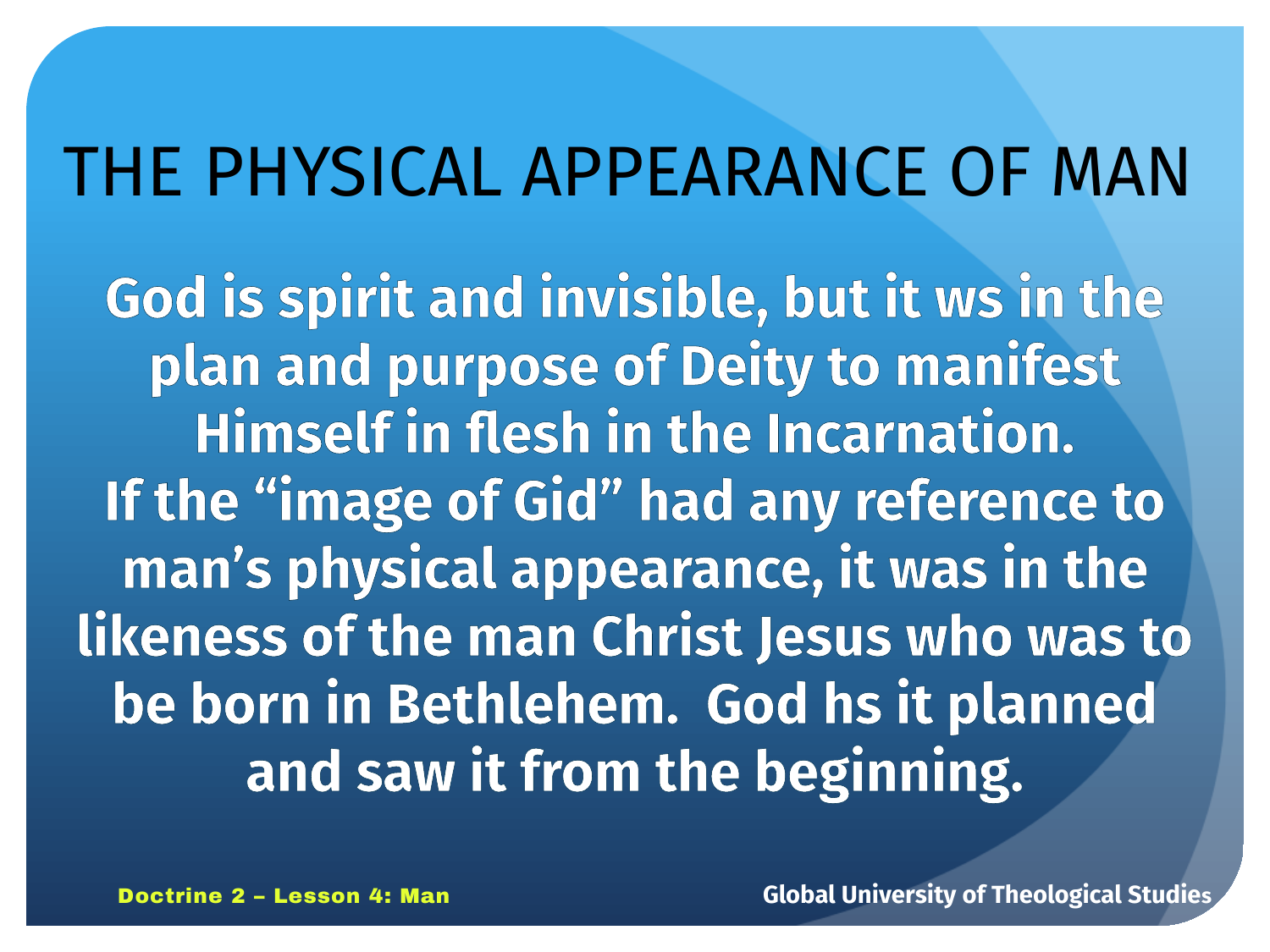

THE PHYSICAL APPEARANCE OF MAN
God is spirit and invisible, but it ws in the plan and purpose of Deity to manifest Himself in flesh in the Incarnation.
If the “image of Gid” had any reference to man’s physical appearance, it was in the likeness of the man Christ Jesus who was to be born in Bethlehem.  God hs it planned and saw it from the beginning.
Doctrine 2 – Lesson 4: Man  	                                   Global University of Theological Studies